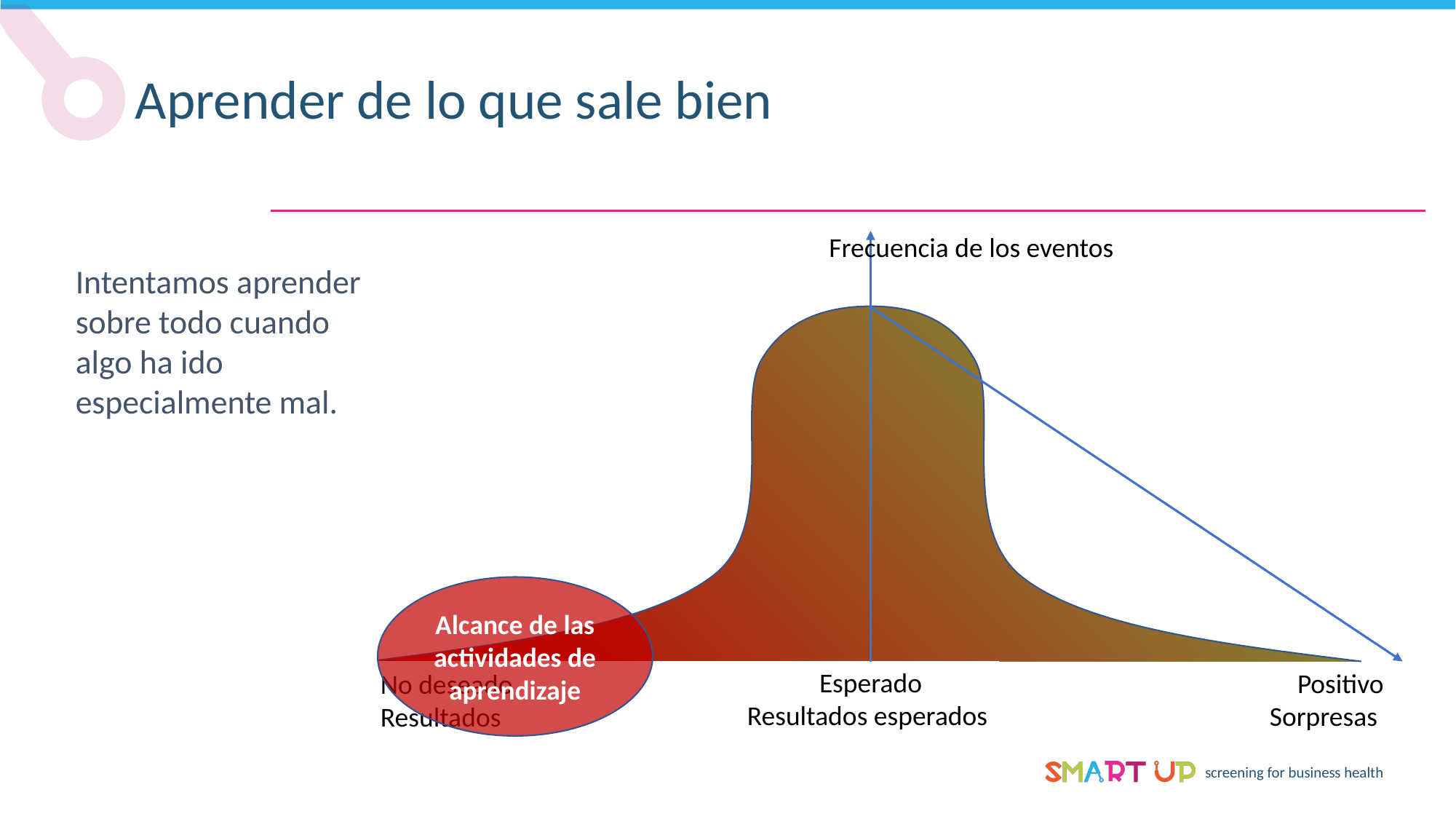

Aprender de lo que sale bien
Frecuencia de los eventos
Intentamos aprender sobre todo cuando algo ha ido especialmente mal.

Alcance de las actividades de aprendizaje
Esperado
Resultados esperados
Positivo
Sorpresas
No deseado
Resultados